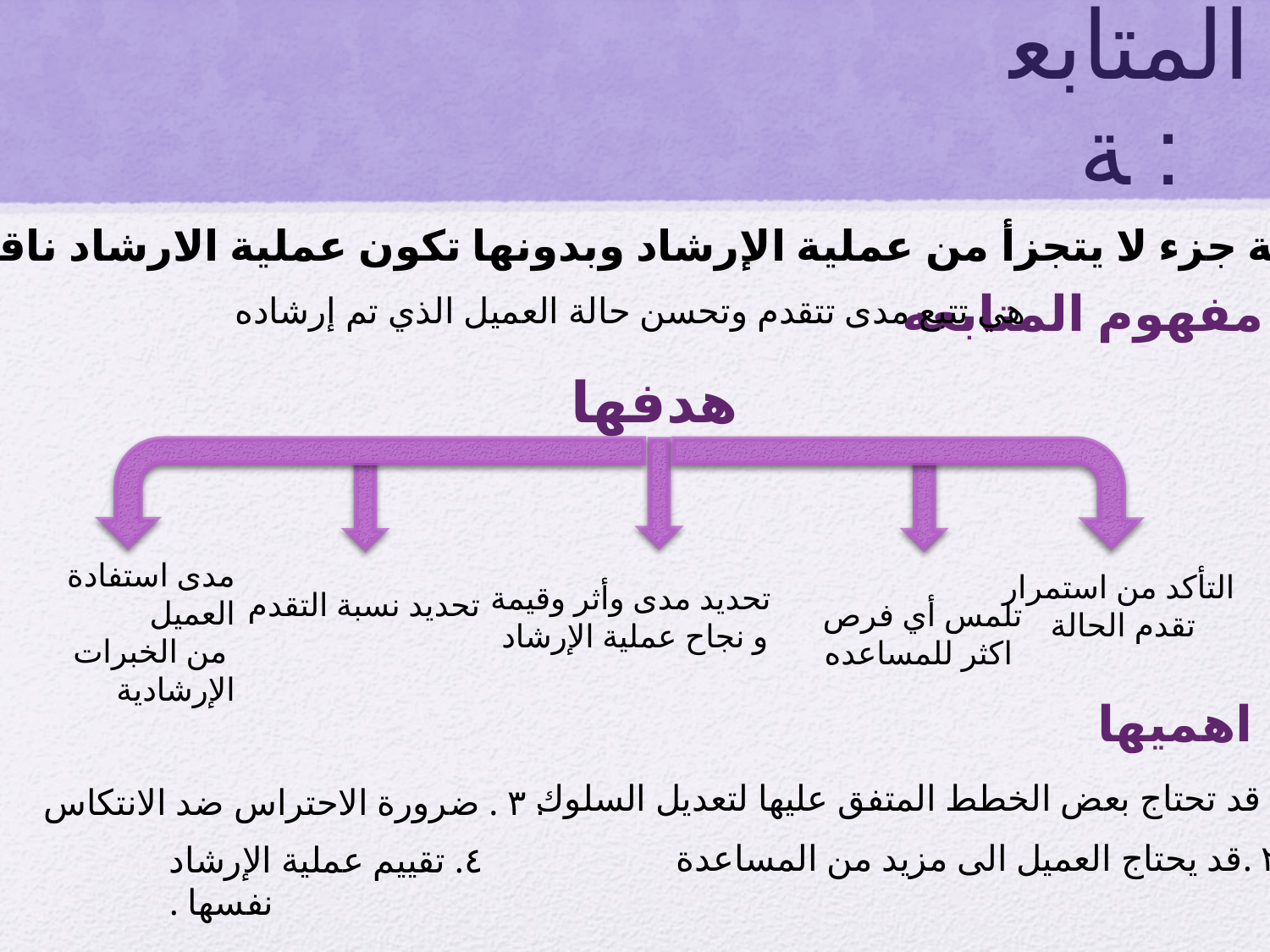

# المتابعة :
* المتابعة جزء لا يتجزأ من عملية الإرشاد وبدونها تكون عملية الارشاد ناقصة

مفهوم المتابعه :
هي تتبع مدى تتقدم وتحسن حالة العميل الذي تم إرشاده
هدفها

مدى استفادة العميل
 من الخبرات الإرشادية
التأكد من استمرار
 تقدم الحالة
تحديد مدى وأثر وقيمة
و نجاح عملية الإرشاد
تحديد نسبة التقدم
تلمس أي فرص
 اكثر للمساعده
اهميها
١. قد تحتاج بعض الخطط المتفق عليها لتعديل السلوك .
٣ . ضرورة الاحتراس ضد الانتكاس .
٢ .قد يحتاج العميل الى مزيد من المساعدة .
٤. تقييم عملية الإرشاد نفسها .